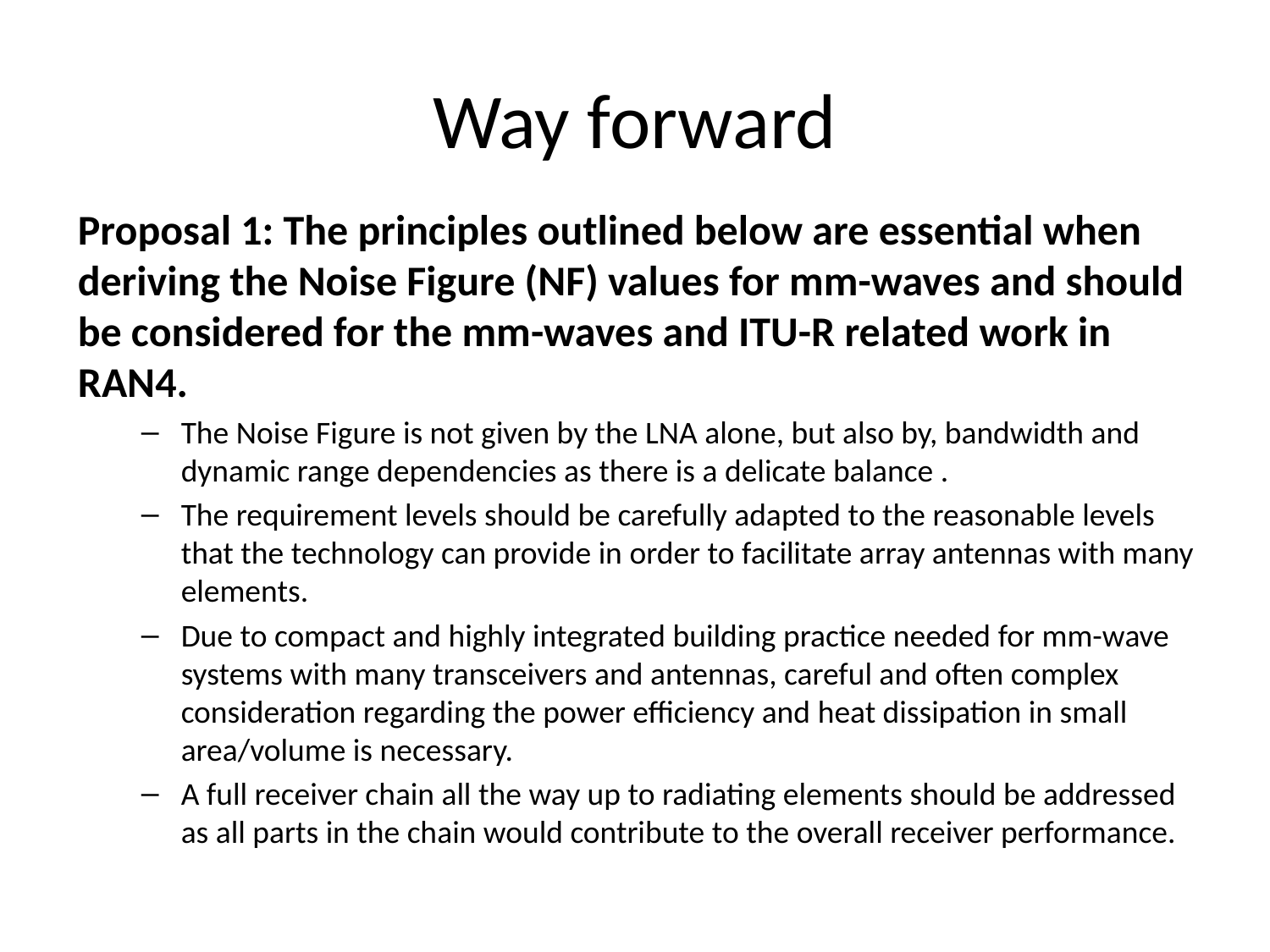

# Way forward
Proposal 1: The principles outlined below are essential when deriving the Noise Figure (NF) values for mm-waves and should be considered for the mm-waves and ITU-R related work in RAN4.
The Noise Figure is not given by the LNA alone, but also by, bandwidth and dynamic range dependencies as there is a delicate balance .
The requirement levels should be carefully adapted to the reasonable levels that the technology can provide in order to facilitate array antennas with many elements.
Due to compact and highly integrated building practice needed for mm-wave systems with many transceivers and antennas, careful and often complex consideration regarding the power efficiency and heat dissipation in small area/volume is necessary.
A full receiver chain all the way up to radiating elements should be addressed as all parts in the chain would contribute to the overall receiver performance.